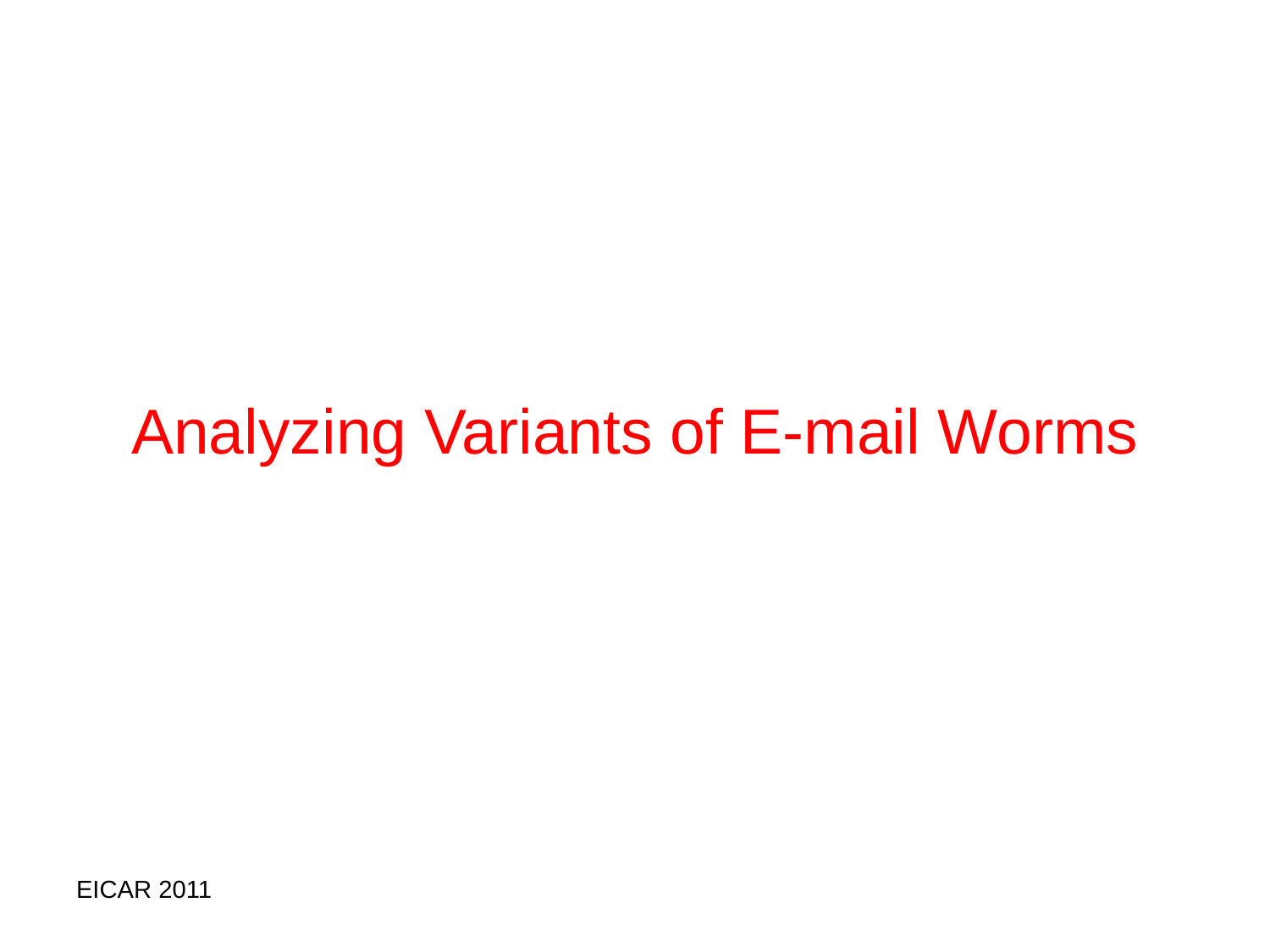

# Analyzing Variants of E-mail Worms
EICAR 2011